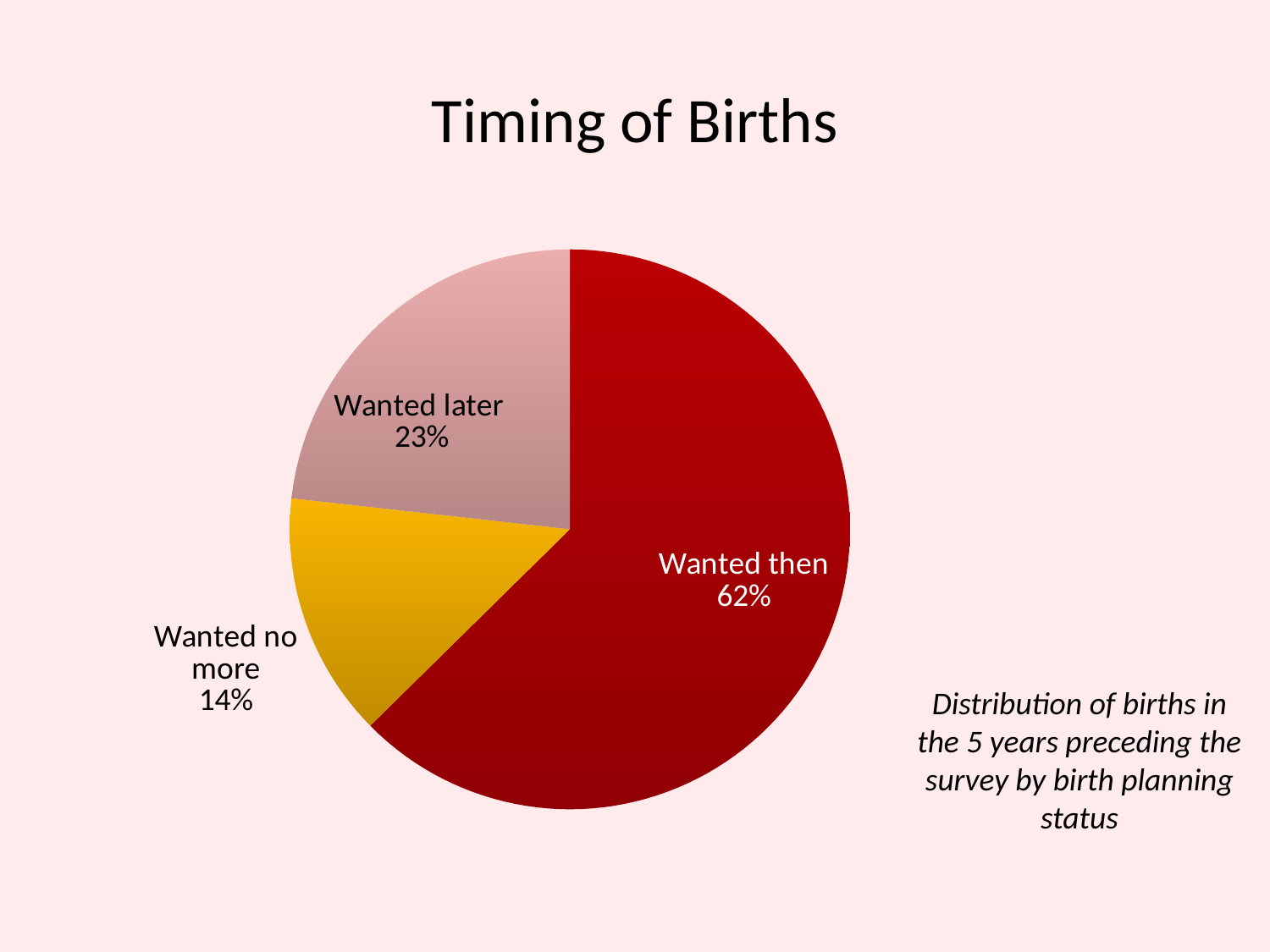

# Timing of Births

### Chart

| Category | Sales |
|---|---|
| Wanted then | 62.0 |
| Wanted no more | 14.0 |
| Wanted later  | 23.0 |
Distribution of births in the 5 years preceding the survey by birth planning status